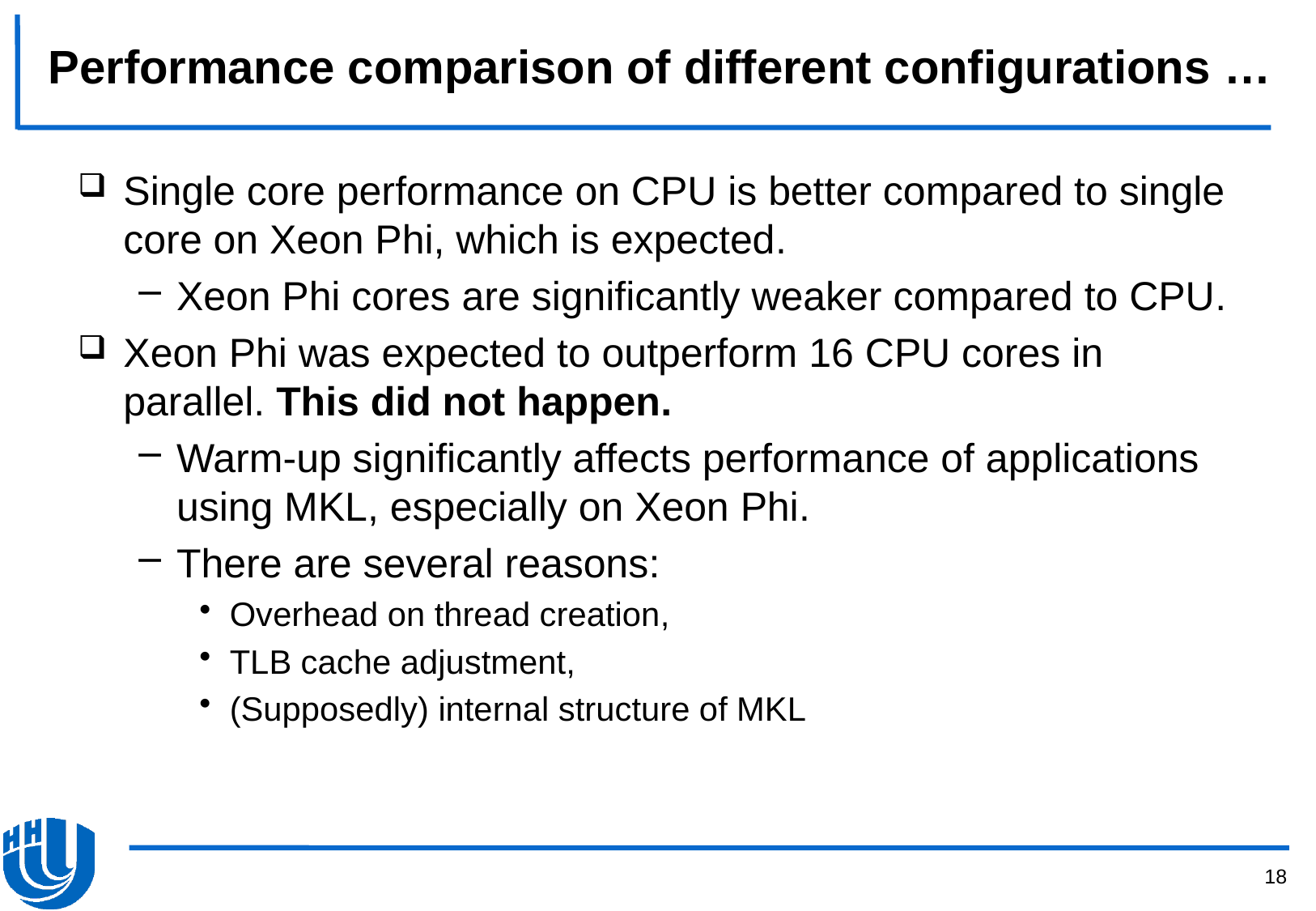

# Performance comparison of different configurations …
Single core performance on CPU is better compared to single core on Xeon Phi, which is expected.
Xeon Phi cores are significantly weaker compared to CPU.
Xeon Phi was expected to outperform 16 CPU cores in parallel. This did not happen.
Warm-up significantly affects performance of applications using MKL, especially on Xeon Phi.
There are several reasons:
Overhead on thread creation,
TLB cache adjustment,
(Supposedly) internal structure of MKL